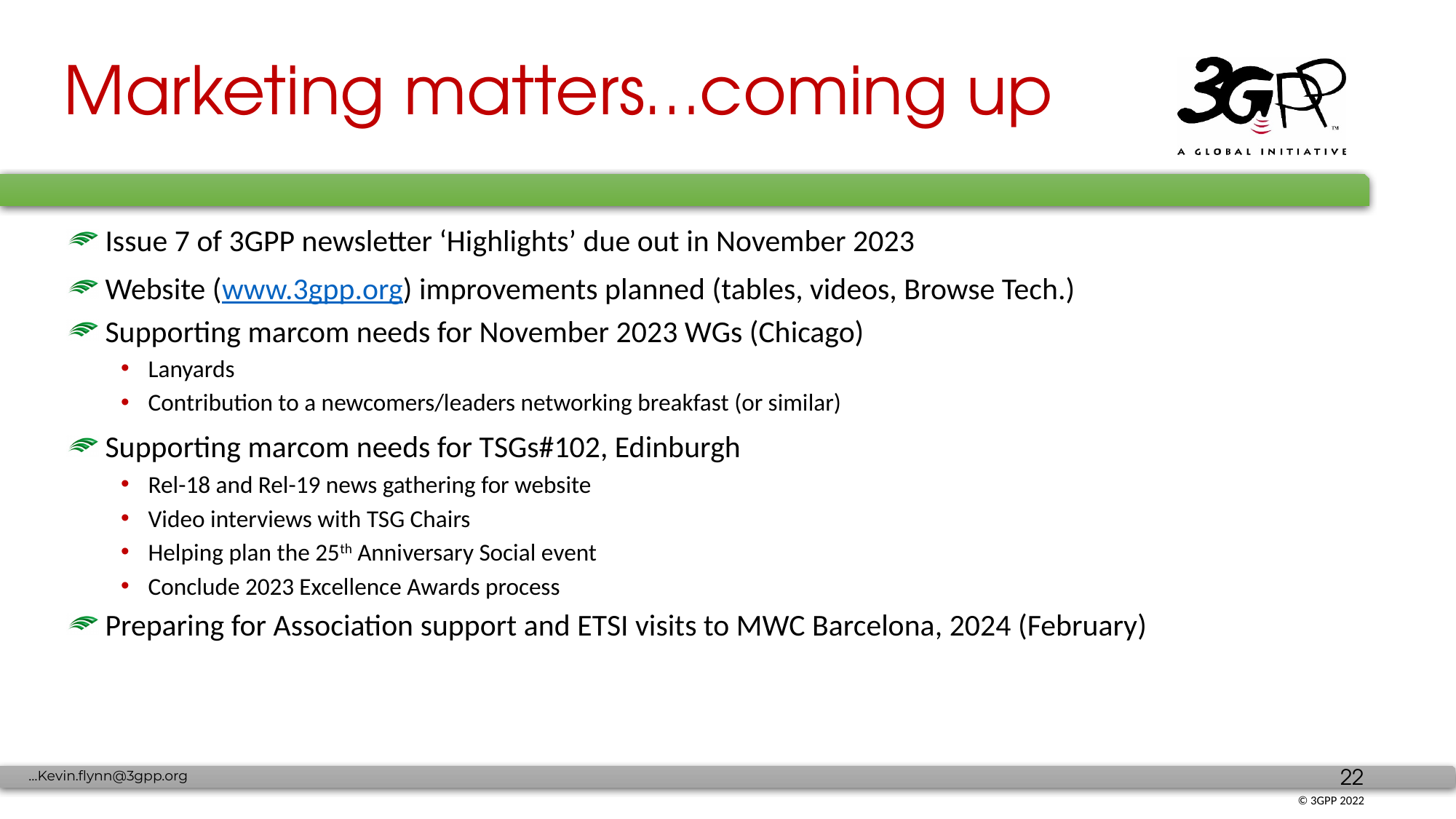

# Marketing matters…coming up
 Issue 7 of 3GPP newsletter ‘Highlights’ due out in November 2023
 Website (www.3gpp.org) improvements planned (tables, videos, Browse Tech.)
 Supporting marcom needs for November 2023 WGs (Chicago)
Lanyards
Contribution to a newcomers/leaders networking breakfast (or similar)
 Supporting marcom needs for TSGs#102, Edinburgh
Rel-18 and Rel-19 news gathering for website
Video interviews with TSG Chairs
Helping plan the 25th Anniversary Social event
Conclude 2023 Excellence Awards process
 Preparing for Association support and ETSI visits to MWC Barcelona, 2024 (February)

…Kevin.flynn@3gpp.org